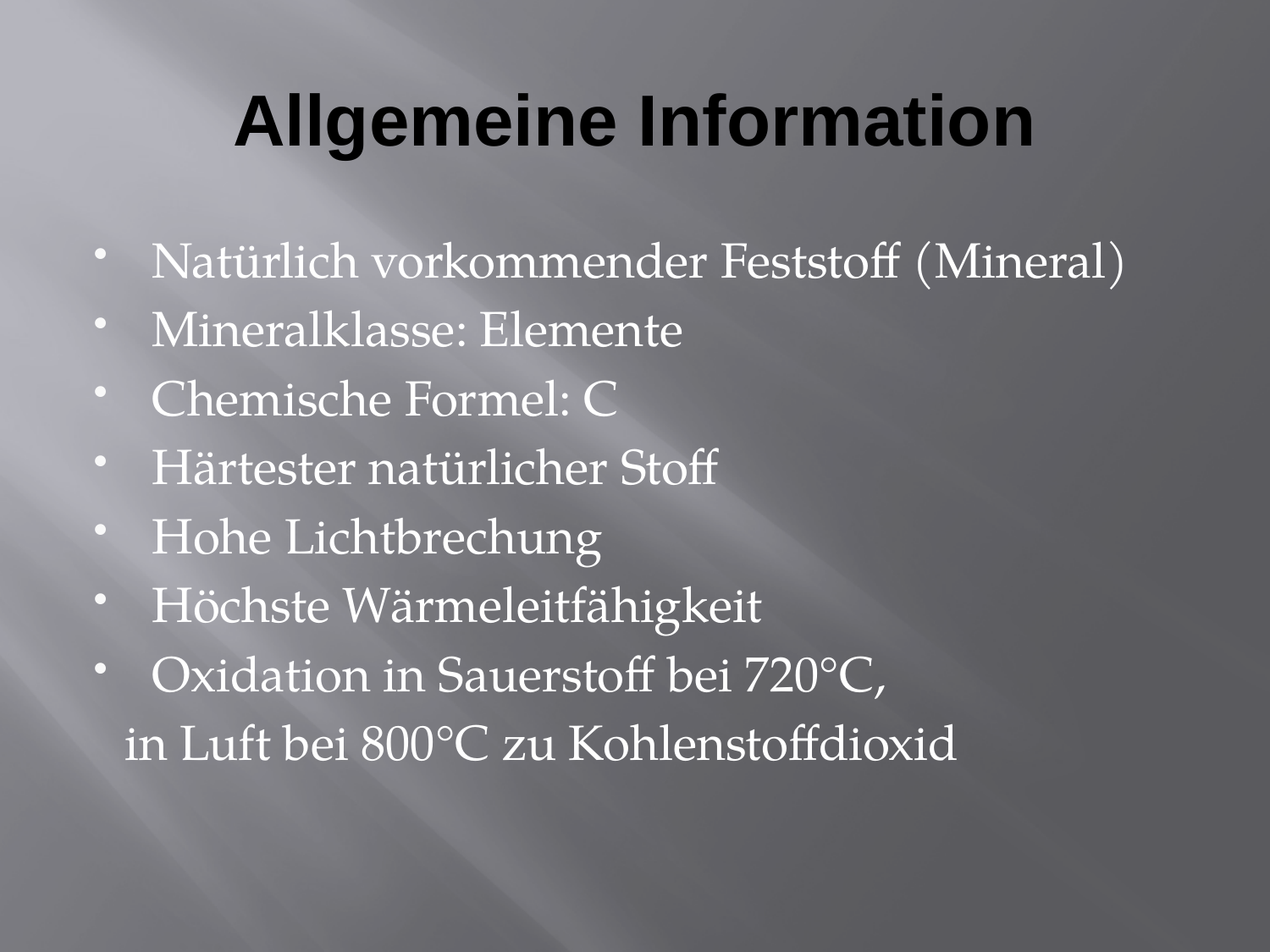

# Allgemeine Information
Natürlich vorkommender Feststoff (Mineral)
Mineralklasse: Elemente
Chemische Formel: C
Härtester natürlicher Stoff
Hohe Lichtbrechung
Höchste Wärmeleitfähigkeit
Oxidation in Sauerstoff bei 720°C,
    in Luft bei 800°C zu Kohlenstoffdioxid